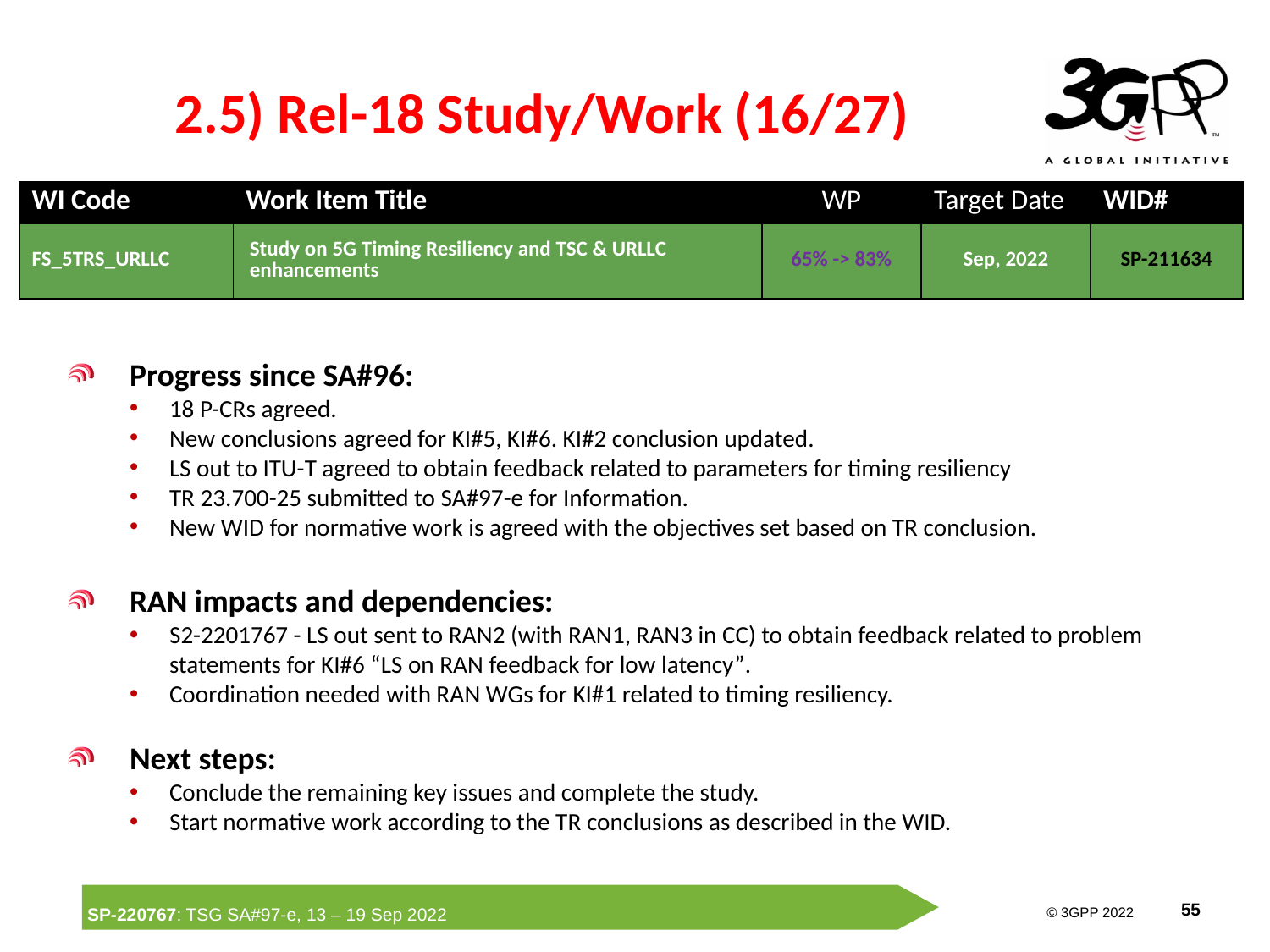

# 2.5) Rel-18 Study/Work (16/27)
| WI Code | Work Item Title | WP | Target Date | WID# |
| --- | --- | --- | --- | --- |
| FS\_5TRS\_URLLC | Study on 5G Timing Resiliency and TSC & URLLC enhancements | 65% -> 83% | Sep, 2022 | SP-211634 |
Progress since SA#96:
18 P-CRs agreed.
New conclusions agreed for KI#5, KI#6. KI#2 conclusion updated.
LS out to ITU-T agreed to obtain feedback related to parameters for timing resiliency
TR 23.700-25 submitted to SA#97-e for Information.
New WID for normative work is agreed with the objectives set based on TR conclusion.

RAN impacts and dependencies:
S2-2201767 - LS out sent to RAN2 (with RAN1, RAN3 in CC) to obtain feedback related to problem statements for KI#6 “LS on RAN feedback for low latency”.
Coordination needed with RAN WGs for KI#1 related to timing resiliency.

Next steps:
Conclude the remaining key issues and complete the study.
Start normative work according to the TR conclusions as described in the WID.